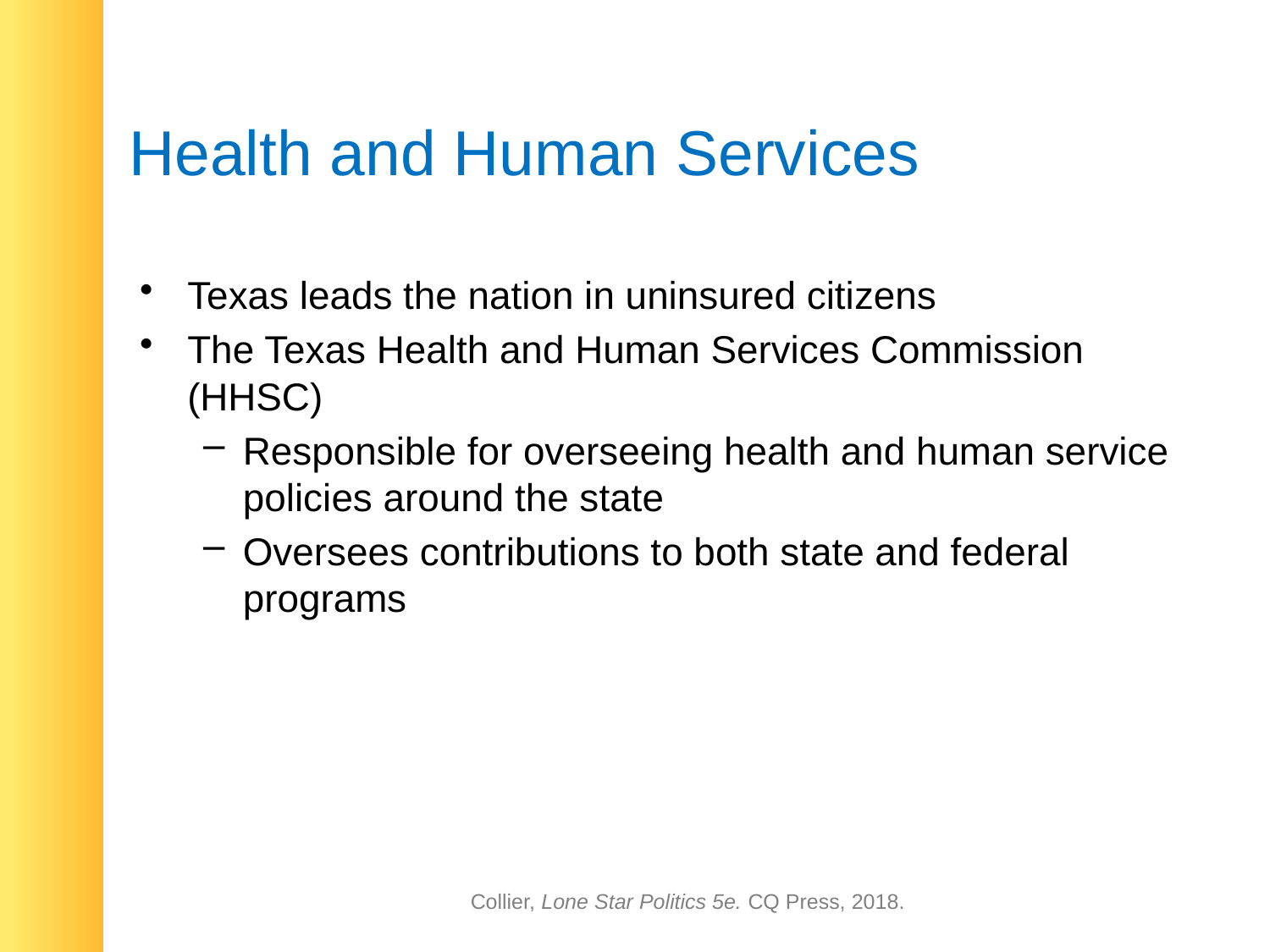

# Health and Human Services
Texas leads the nation in uninsured citizens
The Texas Health and Human Services Commission (HHSC)
Responsible for overseeing health and human service policies around the state
Oversees contributions to both state and federal programs
Collier, Lone Star Politics 5e. CQ Press, 2018.